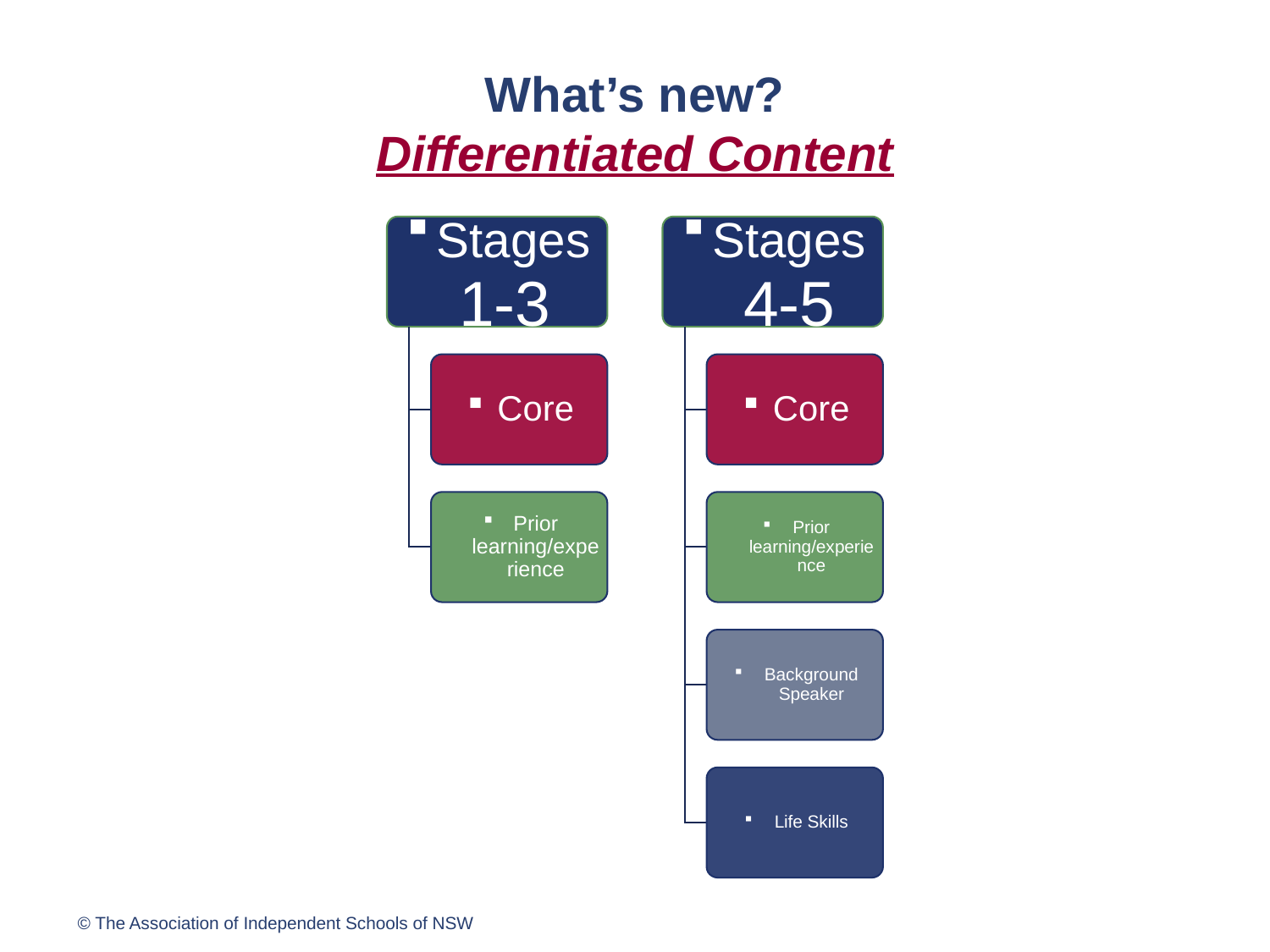

# What’s new? Differentiated Content
Stages 1-3
Core
Prior learning/experience
Stages 4-5
Core
Prior learning/experience
Background Speaker
Life Skills